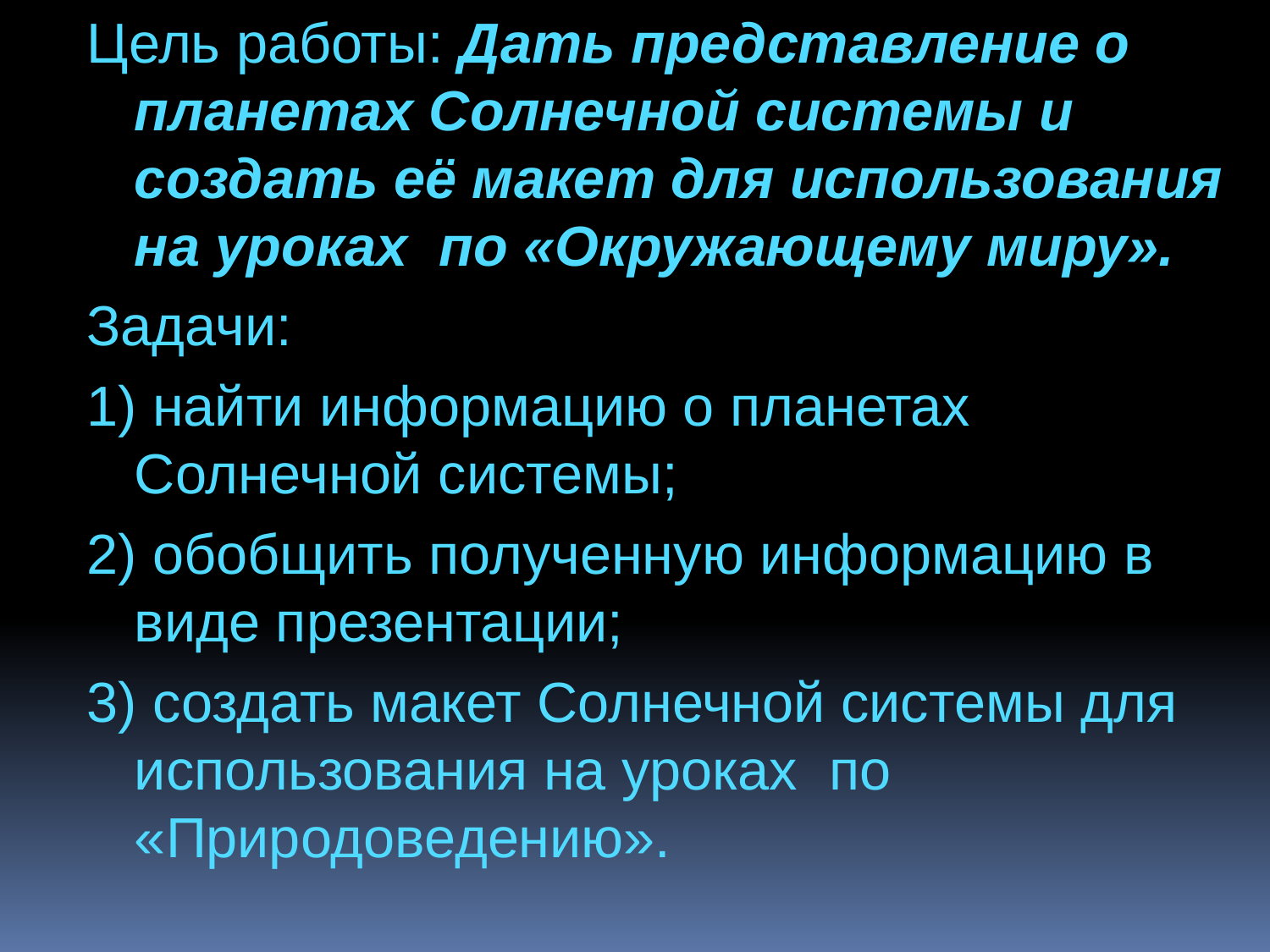

Цель работы: Дать представление о планетах Солнечной системы и создать её макет для использования на уроках  по «Окружающему миру».
Задачи:
1) найти информацию о планетах Солнечной системы;
2) обобщить полученную информацию в виде презентации;
3) создать макет Солнечной системы для использования на уроках  по «Природоведению».